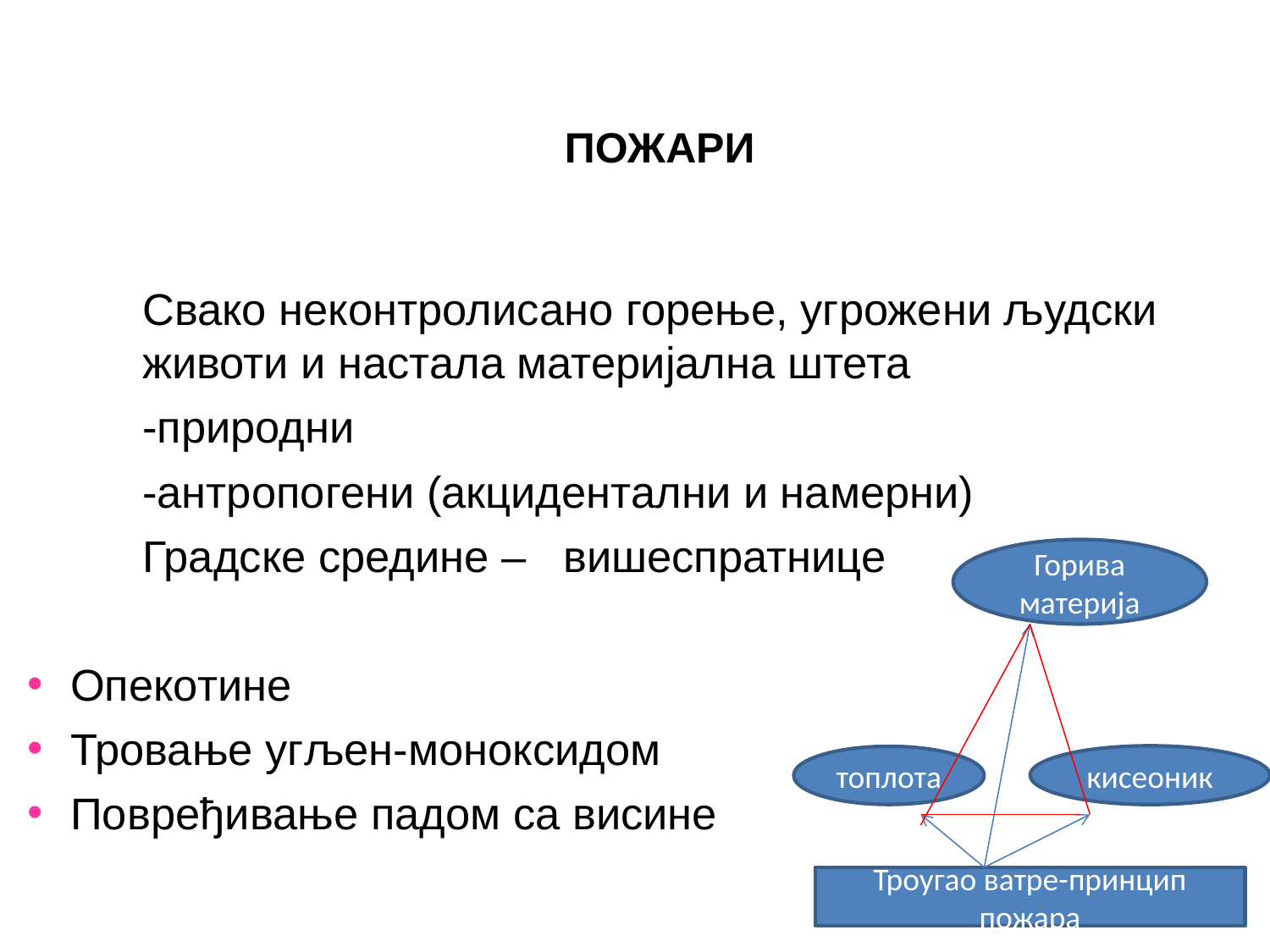

# ПОЖАРИ
Свако неконтролисано горење, угрожени људски животи и насталa материјална штета
-природни
-антропогени (акцидентални и намерни)
Градске средине –   вишеспратнице

Опекотине
Тровање угљен-моноксидом
Повређивање падом са висине
Горива материја
кисеоник
топлота
Троугао ватре-принцип пожара